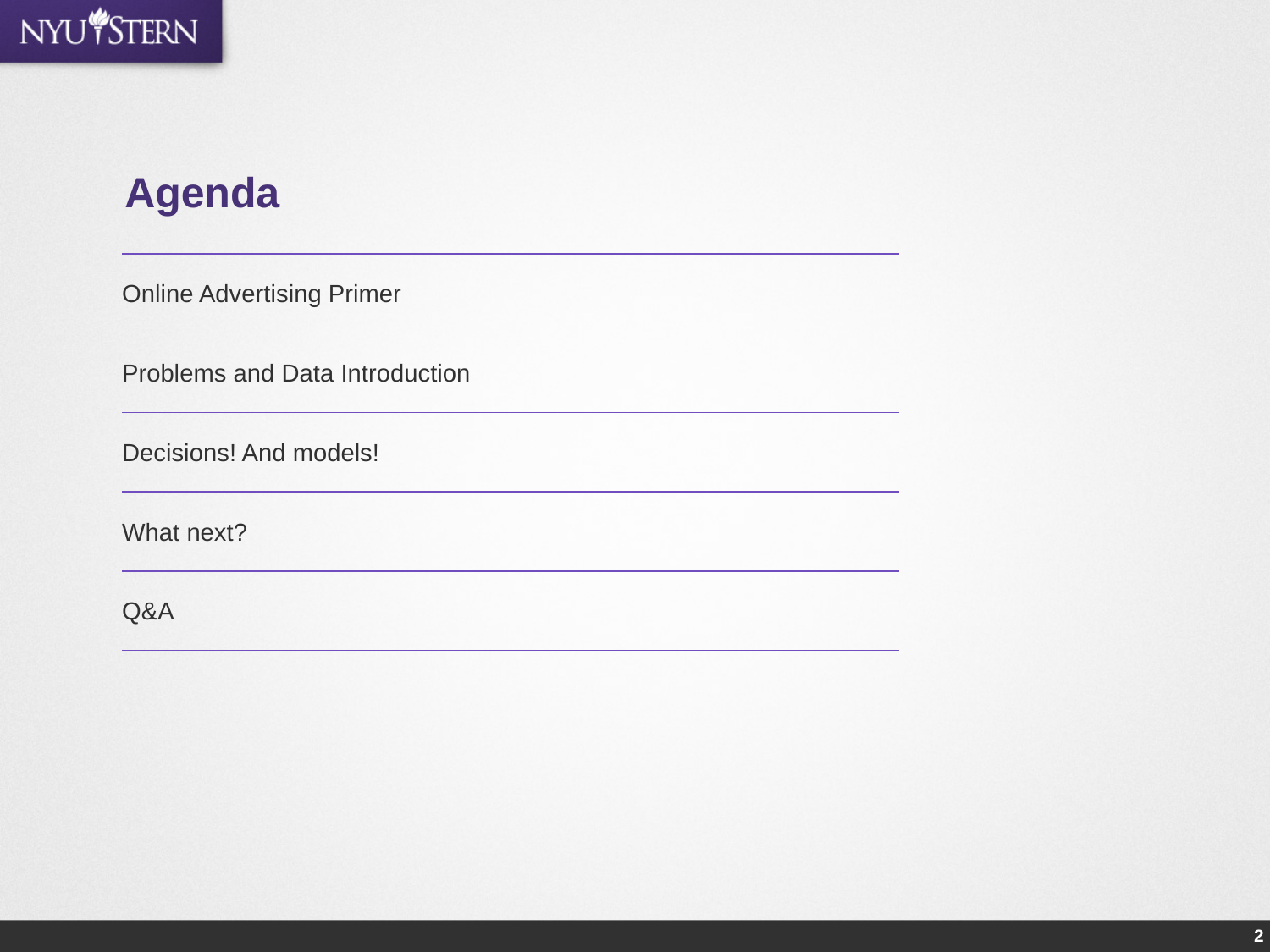

# Agenda
| Online Advertising Primer |
| --- |
| Problems and Data Introduction |
| Decisions! And models! |
| What next? |
| Q&A |
2